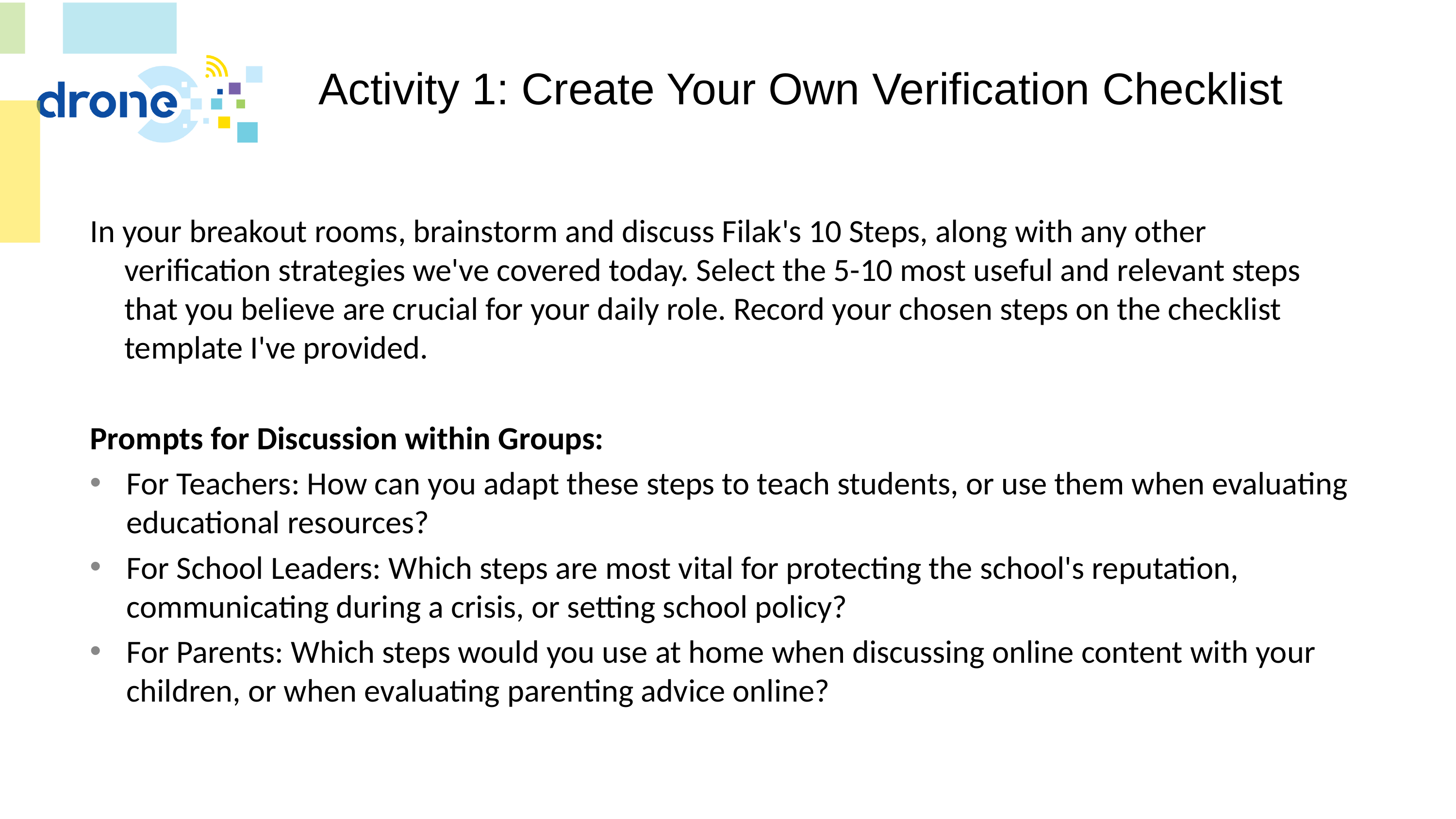

# Activity 1: Create Your Own Verification Checklist

In your breakout rooms, brainstorm and discuss Filak's 10 Steps, along with any other verification strategies we've covered today. Select the 5-10 most useful and relevant steps that you believe are crucial for your daily role. Record your chosen steps on the checklist template I've provided.

Prompts for Discussion within Groups:
For Teachers: How can you adapt these steps to teach students, or use them when evaluating educational resources?
For School Leaders: Which steps are most vital for protecting the school's reputation, communicating during a crisis, or setting school policy?
For Parents: Which steps would you use at home when discussing online content with your children, or when evaluating parenting advice online?